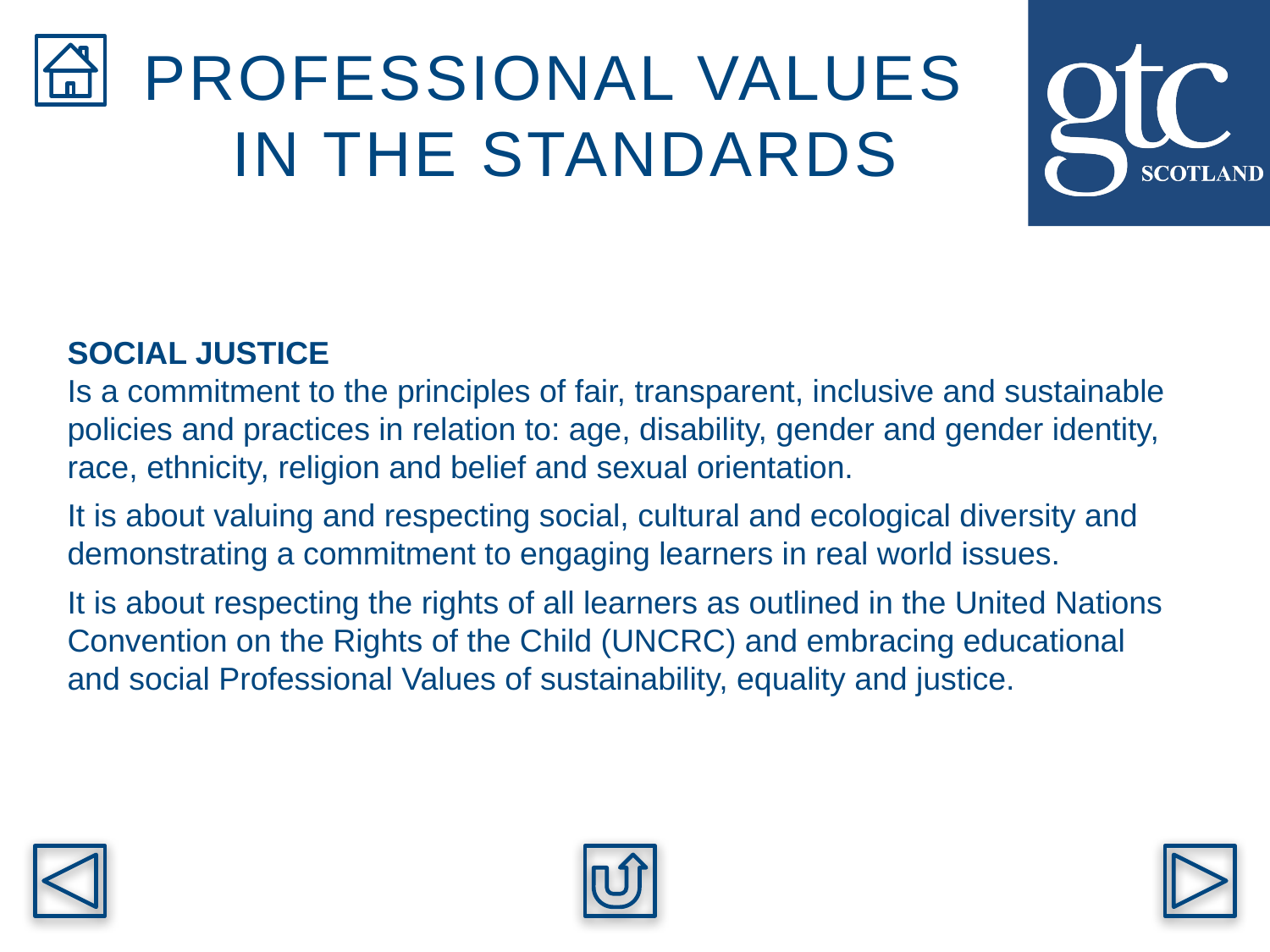

PROFESSIONAL VALUES
IN THE STANDARDS

SOCIAL JUSTICE
Is a commitment to the principles of fair, transparent, inclusive and sustainable policies and practices in relation to: age, disability, gender and gender identity, race, ethnicity, religion and belief and sexual orientation.
It is about valuing and respecting social, cultural and ecological diversity and demonstrating a commitment to engaging learners in real world issues.
It is about respecting the rights of all learners as outlined in the United Nations Convention on the Rights of the Child (UNCRC) and embracing educational and social Professional Values of sustainability, equality and justice.